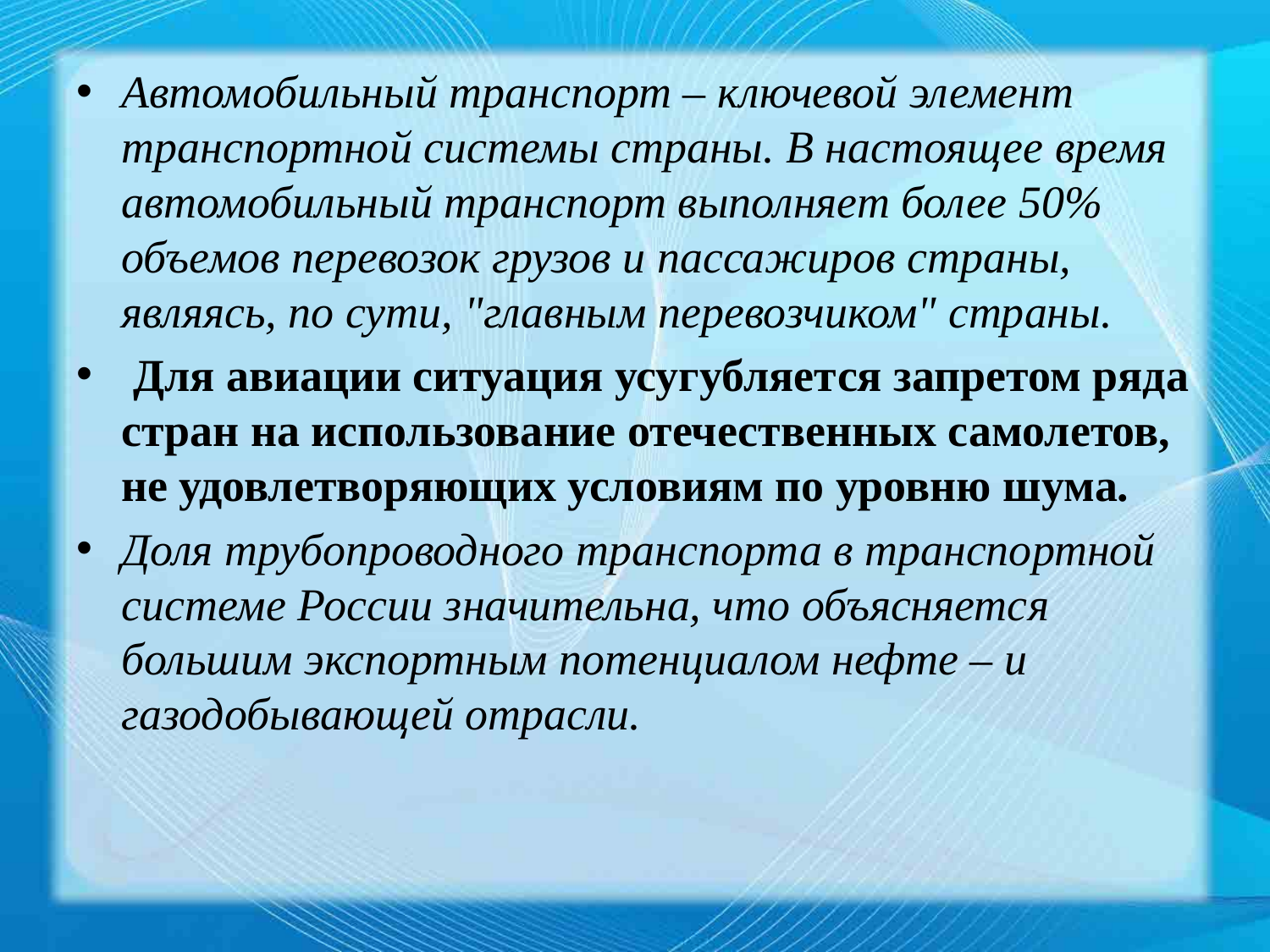

#
Автомобильный транспорт – ключевой элемент транспортной системы страны. В настоящее время автомобильный транспорт выполняет более 50% объемов перевозок грузов и пассажиров страны, являясь, по сути, "главным перевозчиком" страны.
 Для авиации ситуация усугубляется запретом ряда стран на использование отечественных самолетов, не удовлетворяющих условиям по уровню шума.
Доля трубопроводного транспорта в транспортной системе России значительна, что объясняется большим экспортным потенциалом нефте – и газодобывающей отрасли.